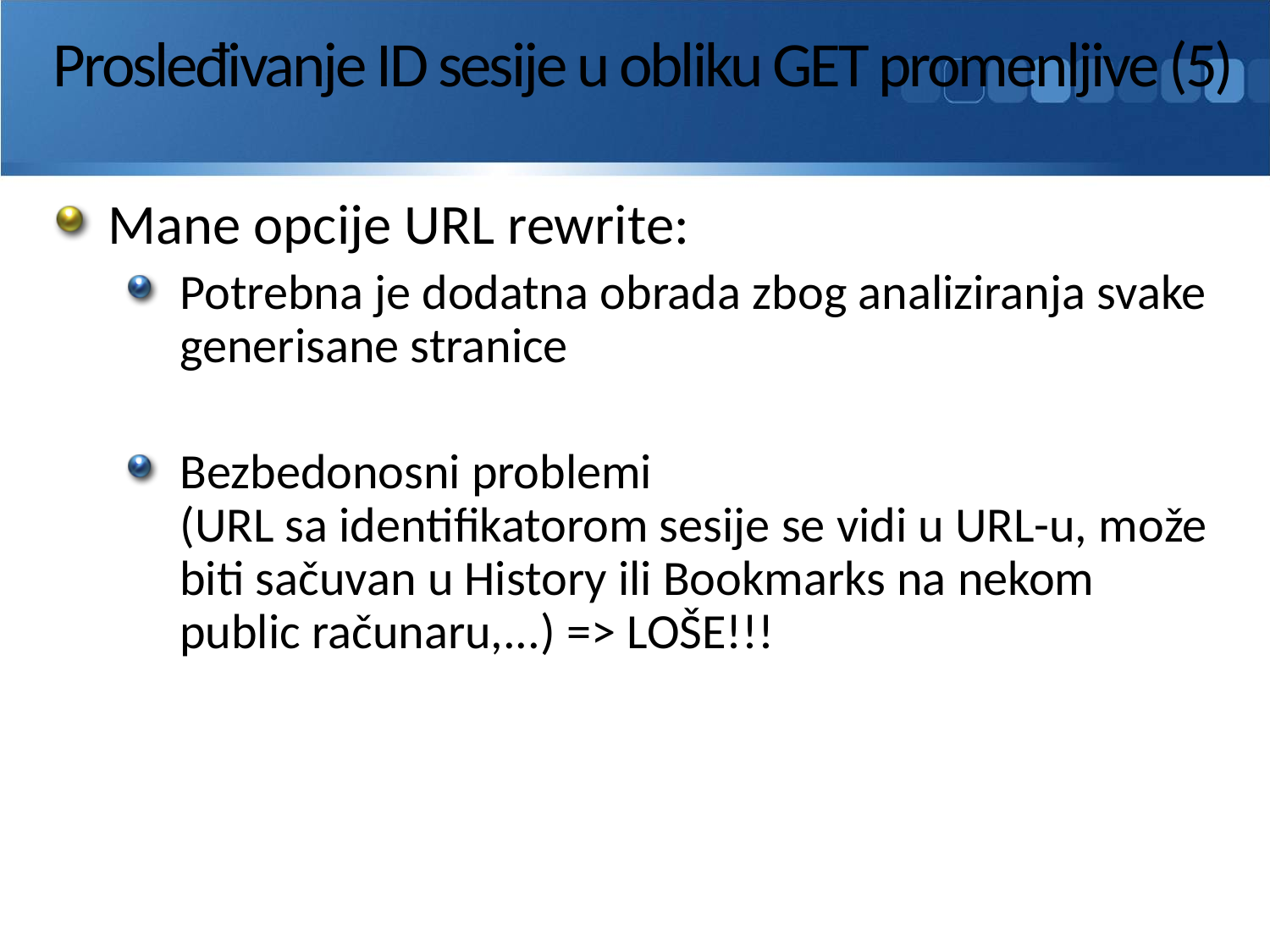

# Prosleđivanje ID sesije u obliku GET promenljive (5)
Mane opcije URL rewrite:
Potrebna je dodatna obrada zbog analiziranja svake generisane stranice

Bezbedonosni problemi
(URL sa identifikatorom sesije se vidi u URL-u, može biti sačuvan u History ili Bookmarks na nekom public računaru,...) => LOŠE!!!